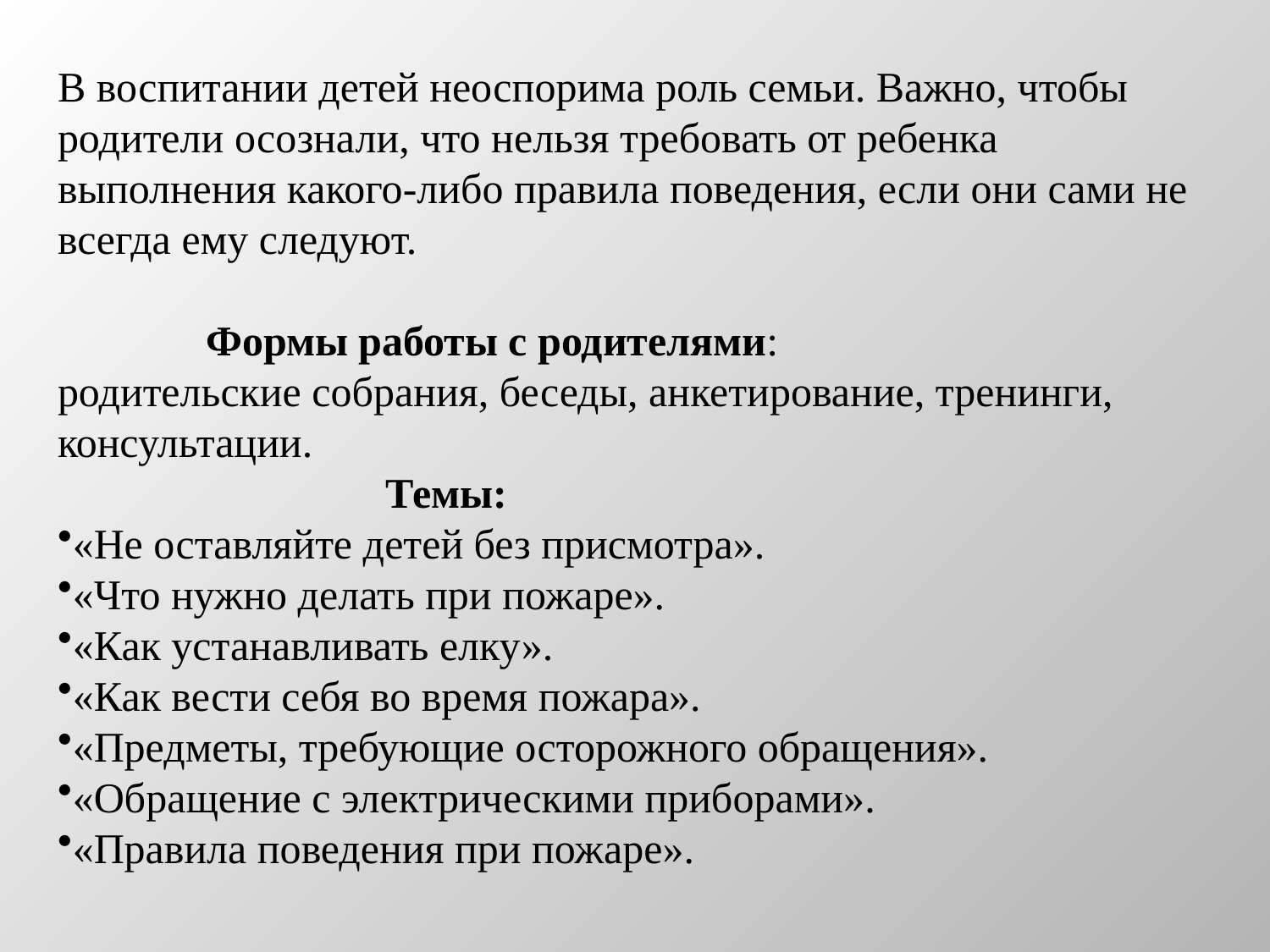

В воспитании детей неоспорима роль семьи. Важно, чтобы родители осознали, что нельзя требовать от ребенка выполнения какого-либо правила поведения, если они сами не всегда ему следуют.

              Формы работы с родителями:
родительские собрания, беседы, анкетирование, тренинги, консультации.
                               Темы:
«Не оставляйте детей без присмотра».
«Что нужно делать при пожаре».
«Как устанавливать елку».
«Как вести себя во время пожара».
«Предметы, требующие осторожного обращения».
«Обращение с электрическими приборами».
«Правила поведения при пожаре».